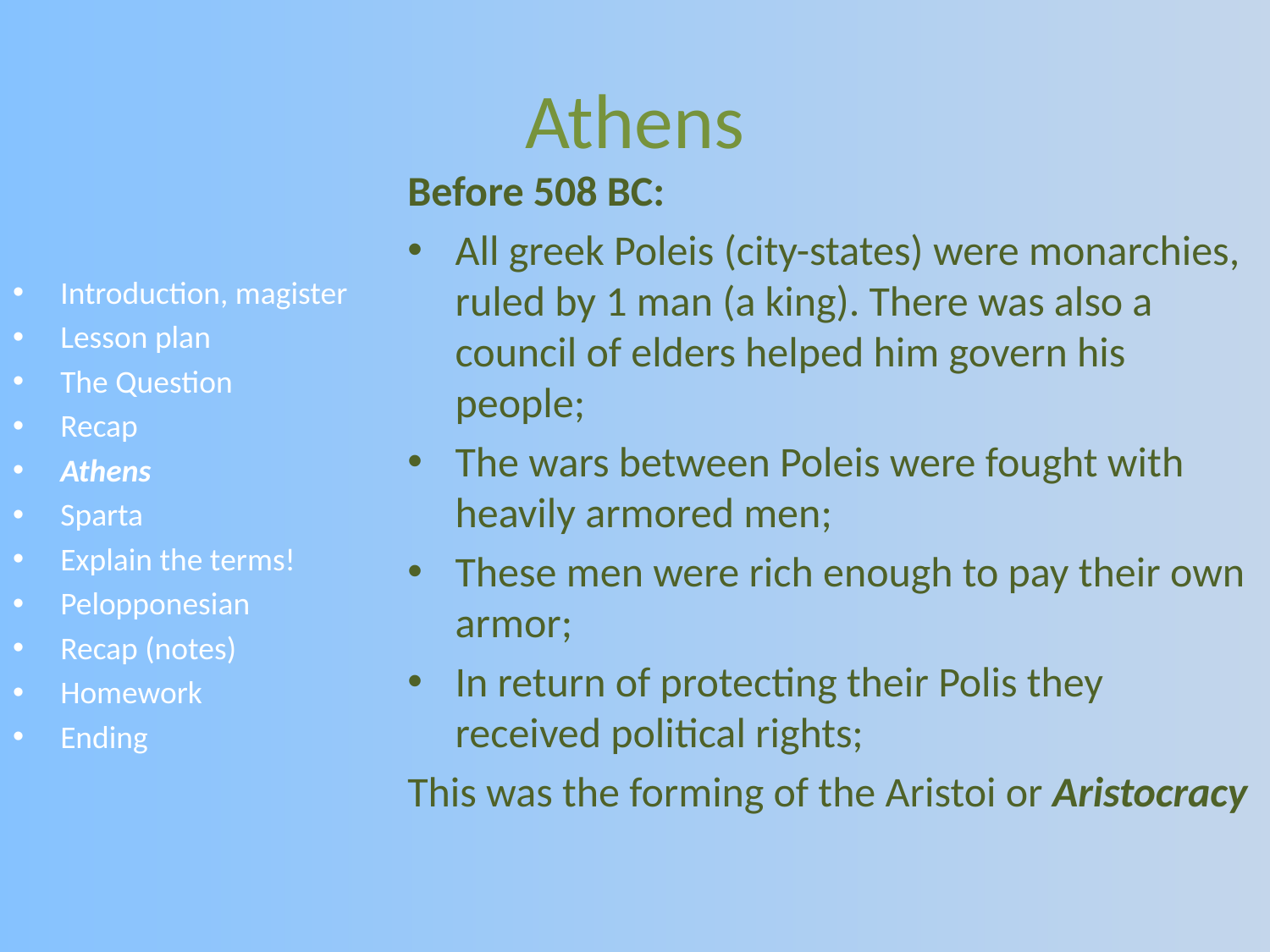

# Athens
Before 508 BC:
All greek Poleis (city-states) were monarchies, ruled by 1 man (a king). There was also a council of elders helped him govern his people;
The wars between Poleis were fought with heavily armored men;
These men were rich enough to pay their own armor;
In return of protecting their Polis they received political rights;
This was the forming of the Aristoi or Aristocracy
Introduction, magister
Lesson plan
The Question
Recap
Athens
Sparta
Explain the terms!
Pelopponesian
Recap (notes)
Homework
Ending